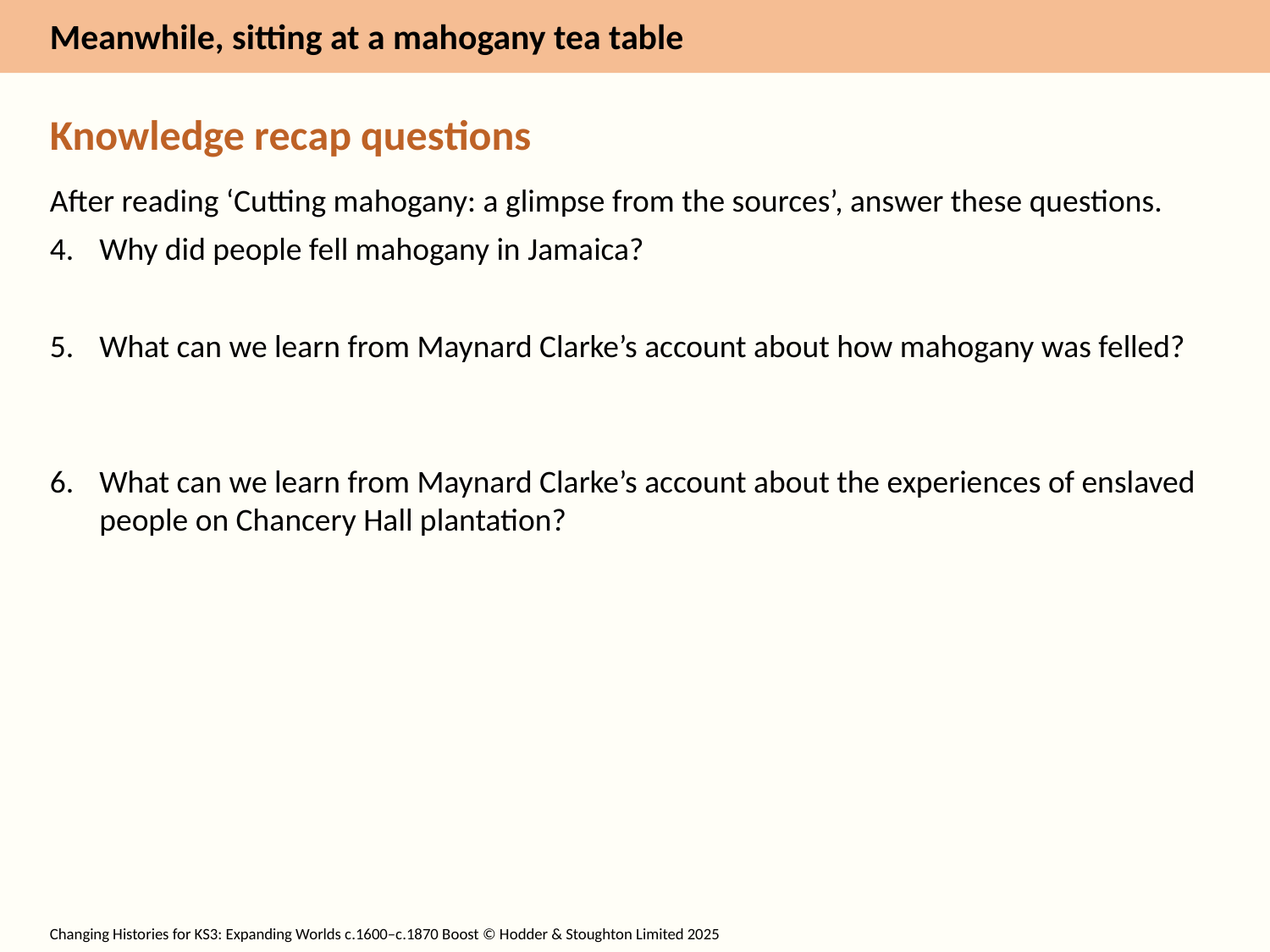

Knowledge recap questions
After reading ‘Cutting mahogany: a glimpse from the sources’, answer these questions.
4.	Why did people fell mahogany in Jamaica?

5.	What can we learn from Maynard Clarke’s account about how mahogany was felled?

6.	What can we learn from Maynard Clarke’s account about the experiences of enslaved people on Chancery Hall plantation?